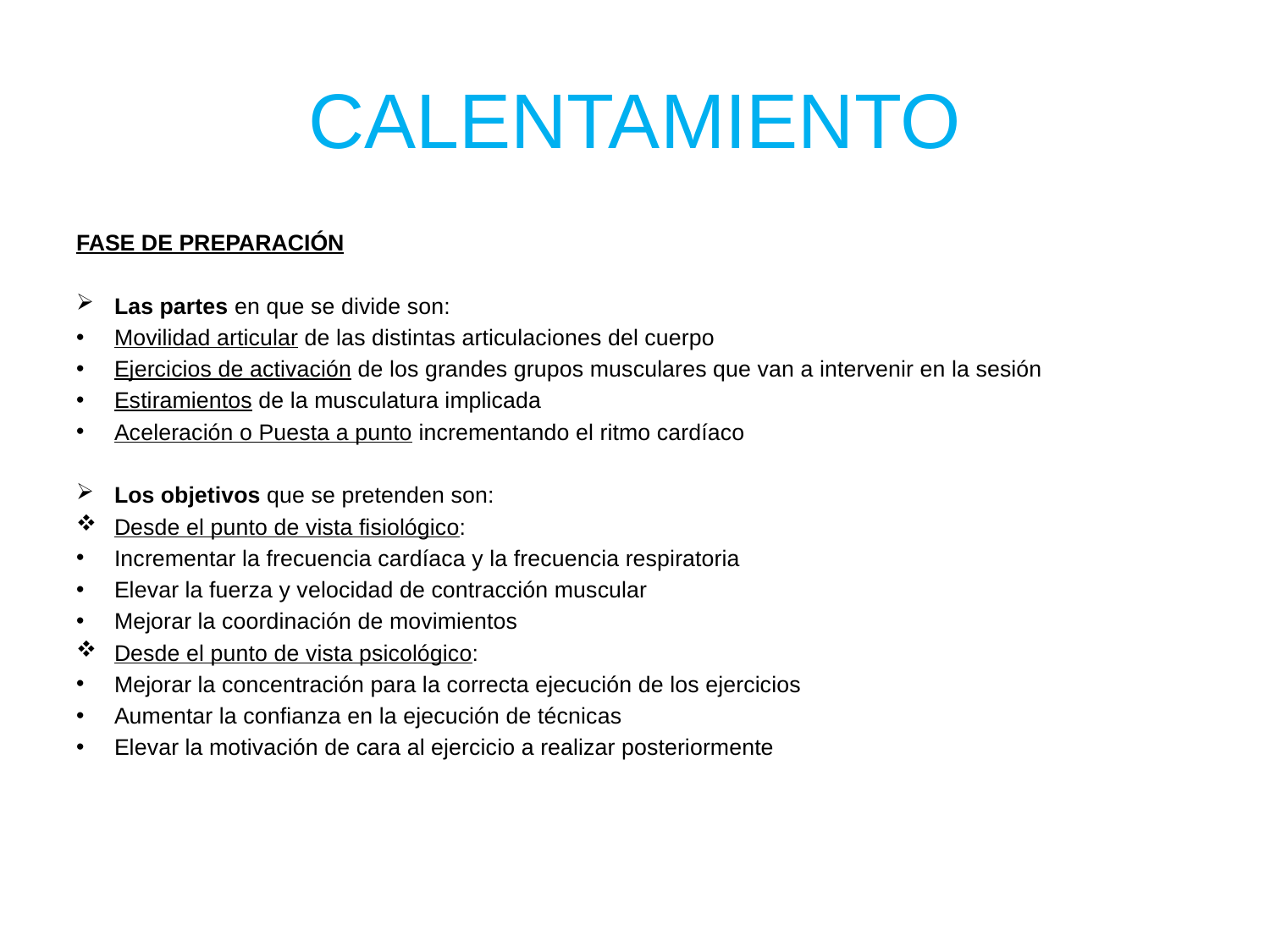

# CALENTAMIENTO
FASE DE PREPARACIÓN

Las partes en que se divide son:
Movilidad articular de las distintas articulaciones del cuerpo
Ejercicios de activación de los grandes grupos musculares que van a intervenir en la sesión
Estiramientos de la musculatura implicada
Aceleración o Puesta a punto incrementando el ritmo cardíaco

Los objetivos que se pretenden son:
Desde el punto de vista fisiológico:
Incrementar la frecuencia cardíaca y la frecuencia respiratoria
Elevar la fuerza y velocidad de contracción muscular
Mejorar la coordinación de movimientos
Desde el punto de vista psicológico:
Mejorar la concentración para la correcta ejecución de los ejercicios
Aumentar la confianza en la ejecución de técnicas
Elevar la motivación de cara al ejercicio a realizar posteriormente